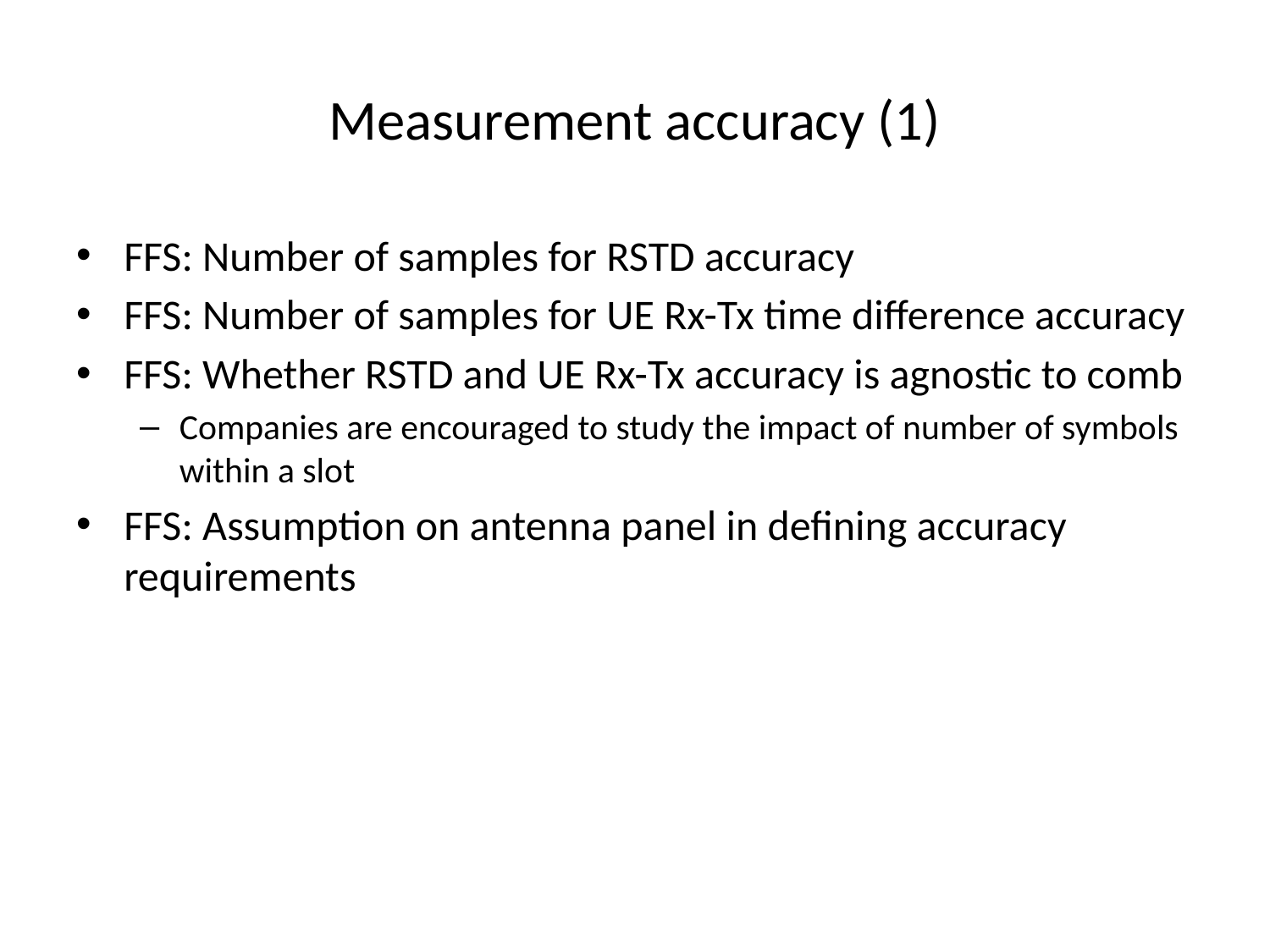

# Measurement accuracy (1)
FFS: Number of samples for RSTD accuracy
FFS: Number of samples for UE Rx-Tx time difference accuracy
FFS: Whether RSTD and UE Rx-Tx accuracy is agnostic to comb
Companies are encouraged to study the impact of number of symbols within a slot
FFS: Assumption on antenna panel in defining accuracy requirements